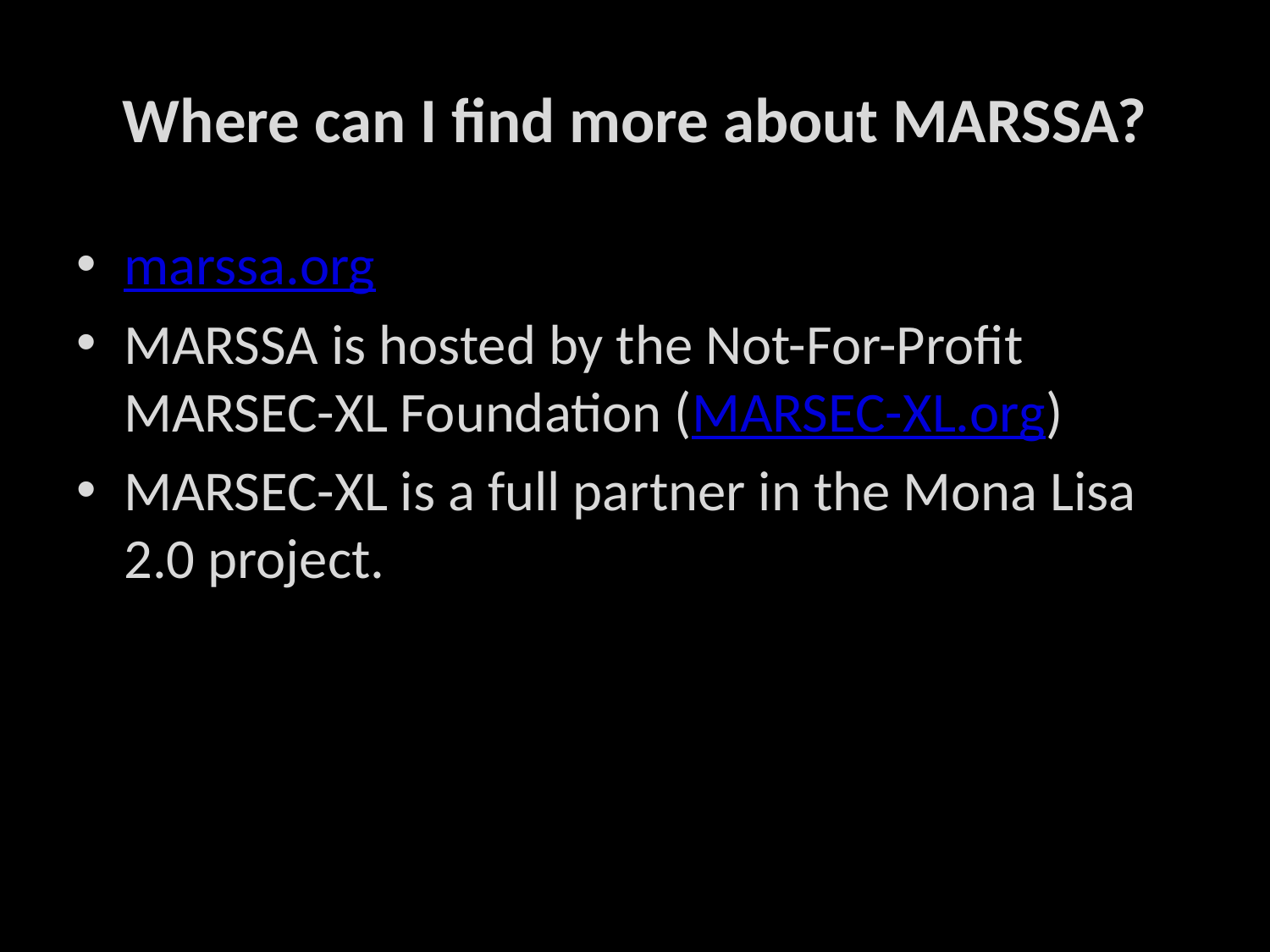

# Where can I find more about MARSSA?
marssa.org
MARSSA is hosted by the Not-For-Profit MARSEC-XL Foundation (MARSEC-XL.org)
MARSEC-XL is a full partner in the Mona Lisa 2.0 project.